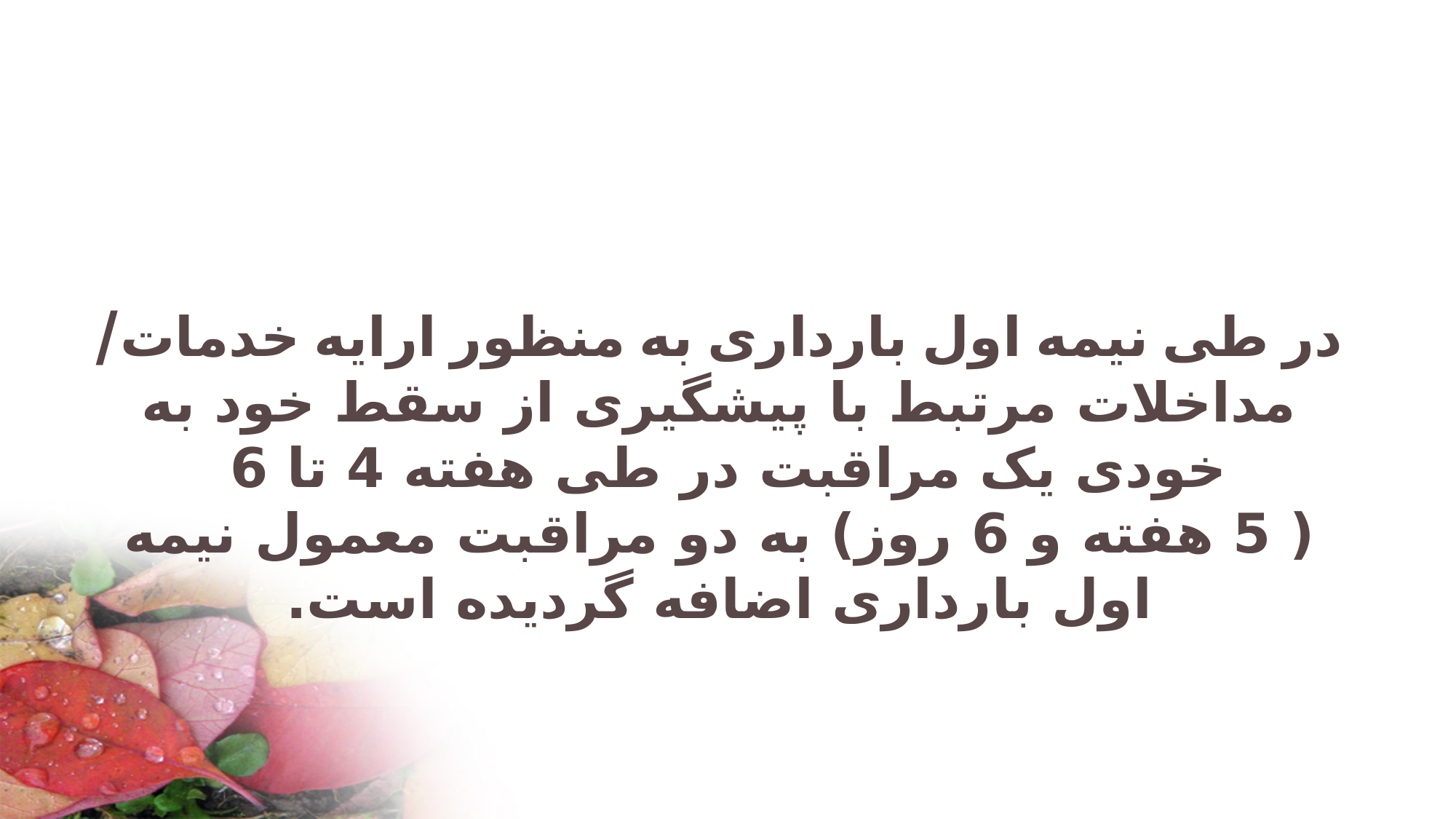

#

در طی نیمه اول بارداری به منظور ارایه خدمات/ مداخلات مرتبط با پیشگیری از سقط خود به خودی یک مراقبت در طی هفته 4 تا 6
( 5 هفته و 6 روز) به دو مراقبت معمول نیمه اول بارداری اضافه گردیده است.